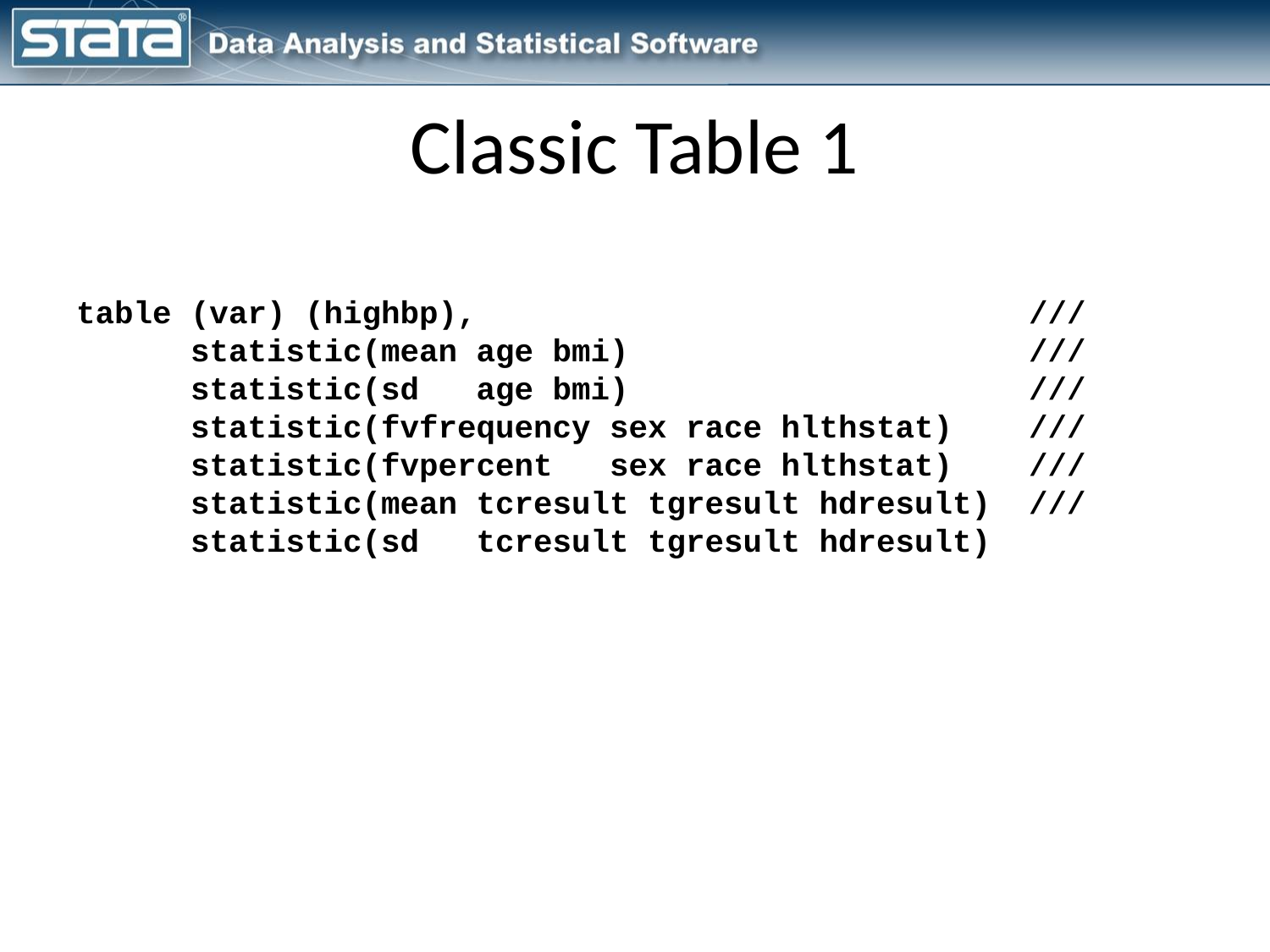

# Classic Table 1
table (var) (highbp),                             ///
      statistic(mean age bmi)                     ///
      statistic(sd   age bmi)                     ///
      statistic(fvfrequency sex race hlthstat)    ///
      statistic(fvpercent   sex race hlthstat)    ///
      statistic(mean tcresult tgresult hdresult)  ///
      statistic(sd   tcresult tgresult hdresult)